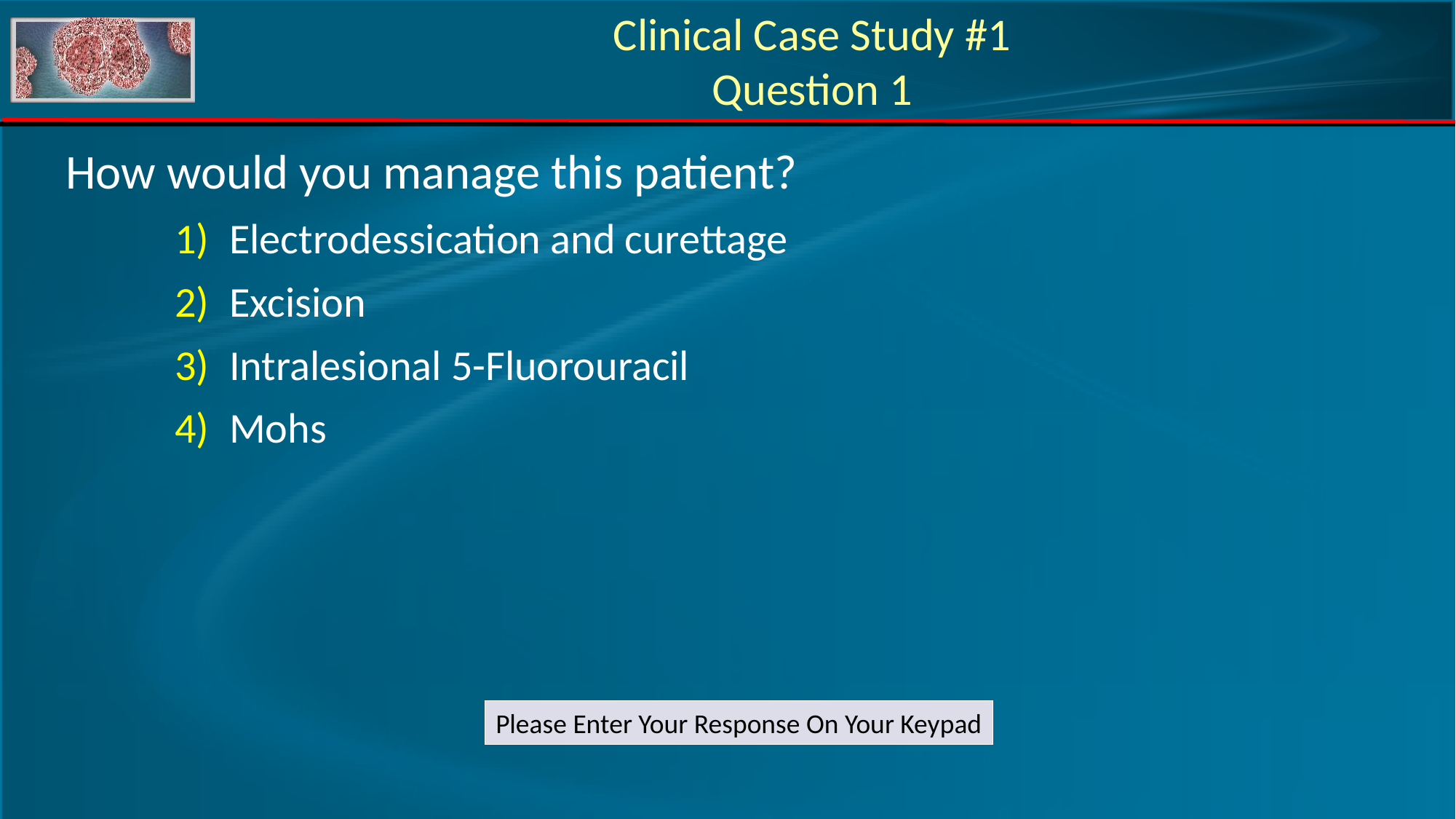

Clinical Case Study #1
Question 1
How would you manage this patient?
Electrodessication and curettage
Excision
Intralesional 5-Fluorouracil
Mohs

Please Enter Your Response On Your Keypad